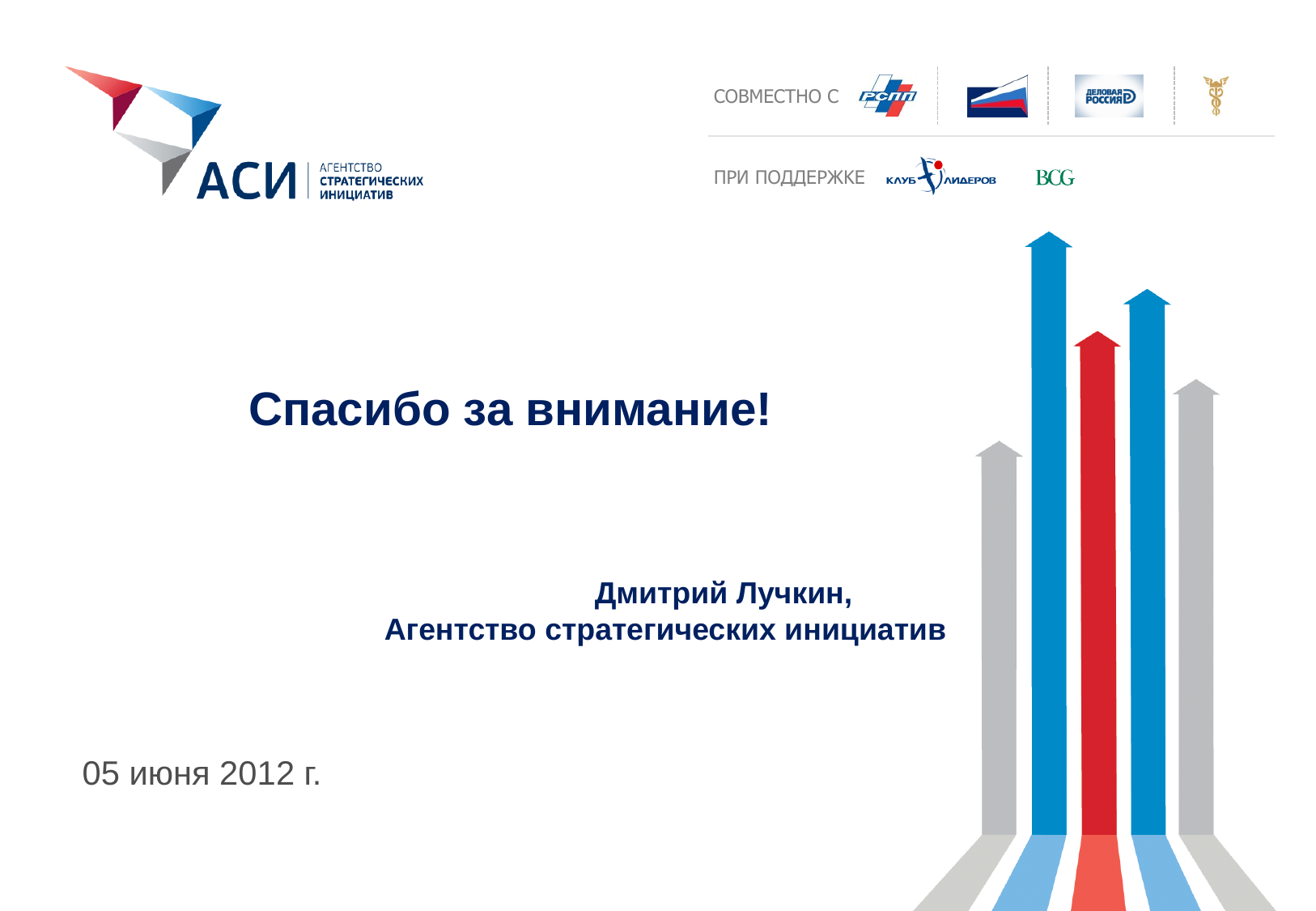

Спасибо за внимание!

Дмитрий Лучкин,
Агентство стратегических инициатив
05 июня 2012 г.